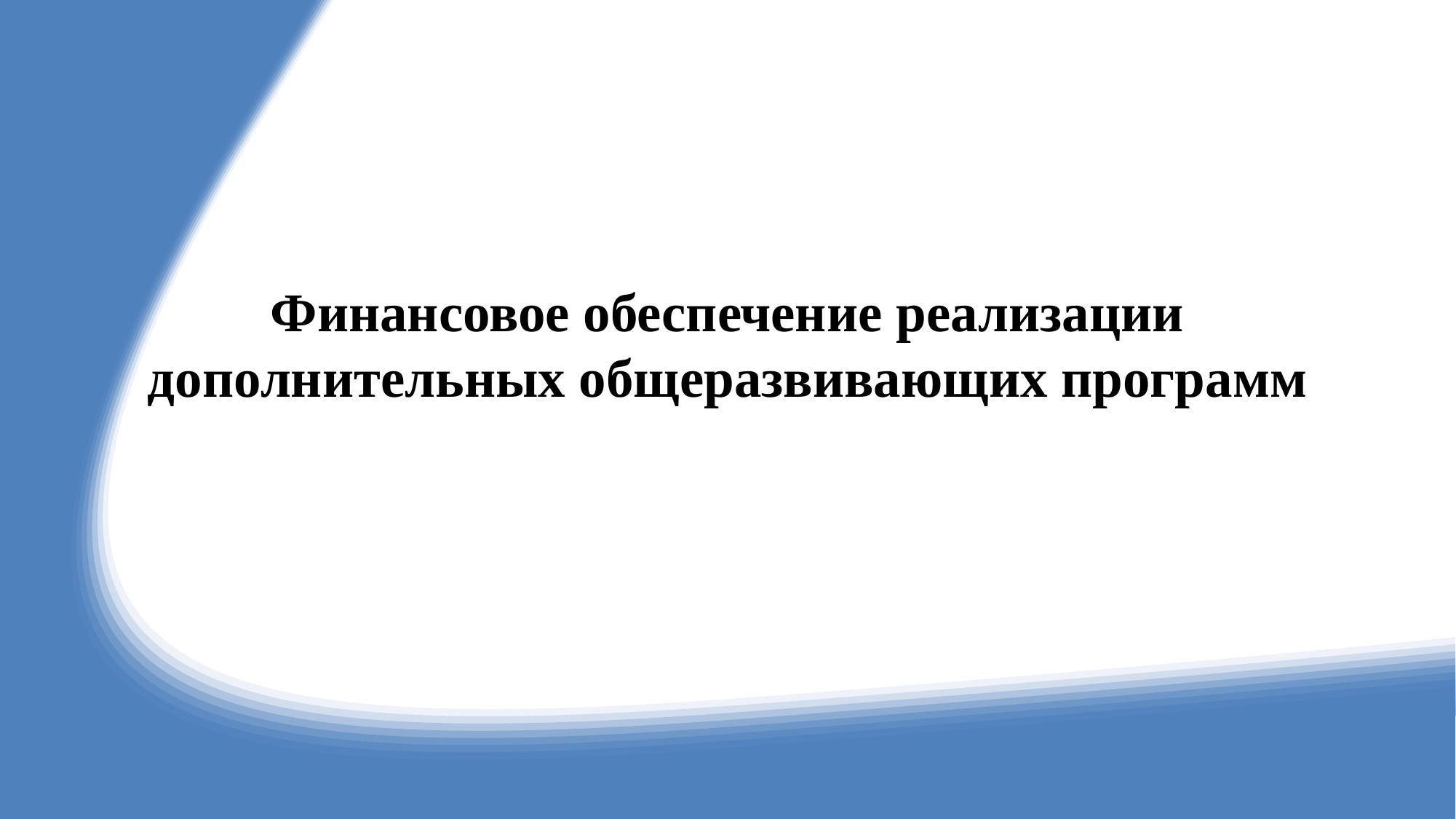

# Финансовое обеспечение реализации дополнительных общеразвивающих программ